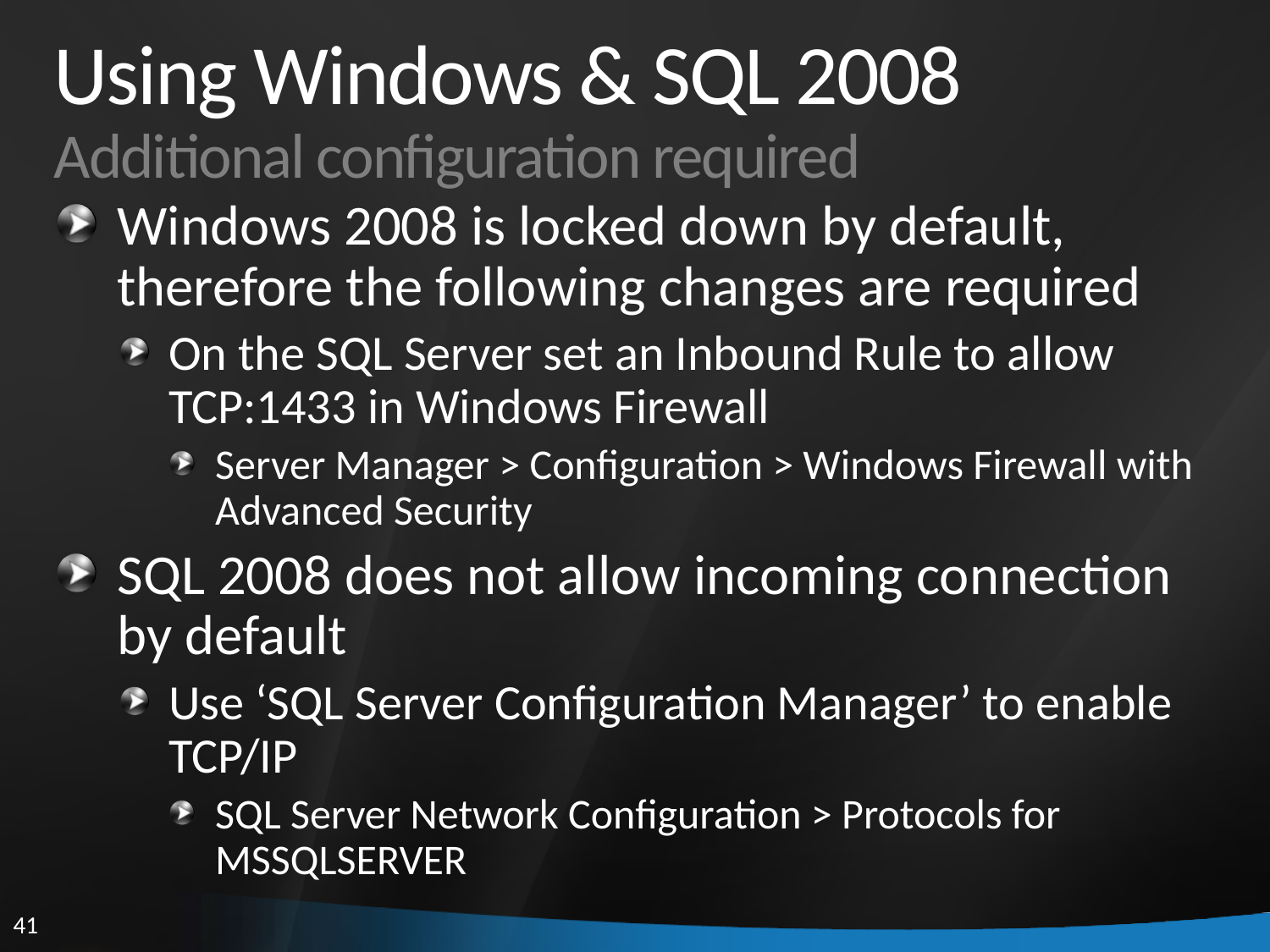

# Using Windows & SQL 2008 Additional configuration required
Windows 2008 is locked down by default, therefore the following changes are required
On the SQL Server set an Inbound Rule to allow TCP:1433 in Windows Firewall
Server Manager > Configuration > Windows Firewall with Advanced Security
SQL 2008 does not allow incoming connection by default
Use ‘SQL Server Configuration Manager’ to enable TCP/IP
SQL Server Network Configuration > Protocols for MSSQLSERVER